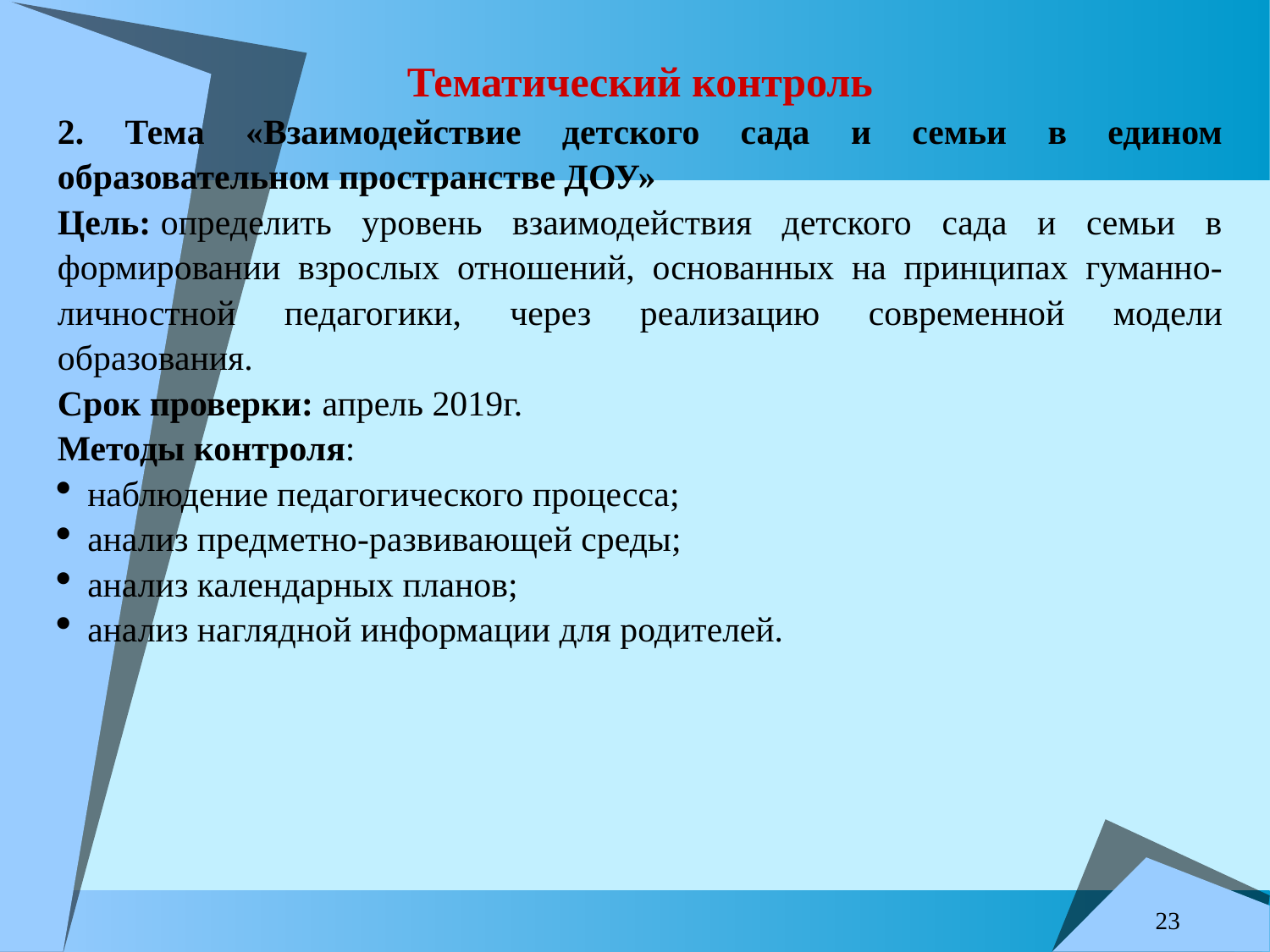

Тематический контроль
2. Тема «Взаимодействие детского сада и семьи в едином образовательном пространстве ДОУ»
Цель: определить уровень взаимодействия детского сада и семьи в формировании взрослых отношений, основанных на принципах гуманно-личностной педагогики, через реализацию современной модели образования.
Срок проверки: апрель 2019г.
Методы контроля:
наблюдение педагогического процесса;
анализ предметно-развивающей среды;
анализ календарных планов;
анализ наглядной информации для родителей.
23